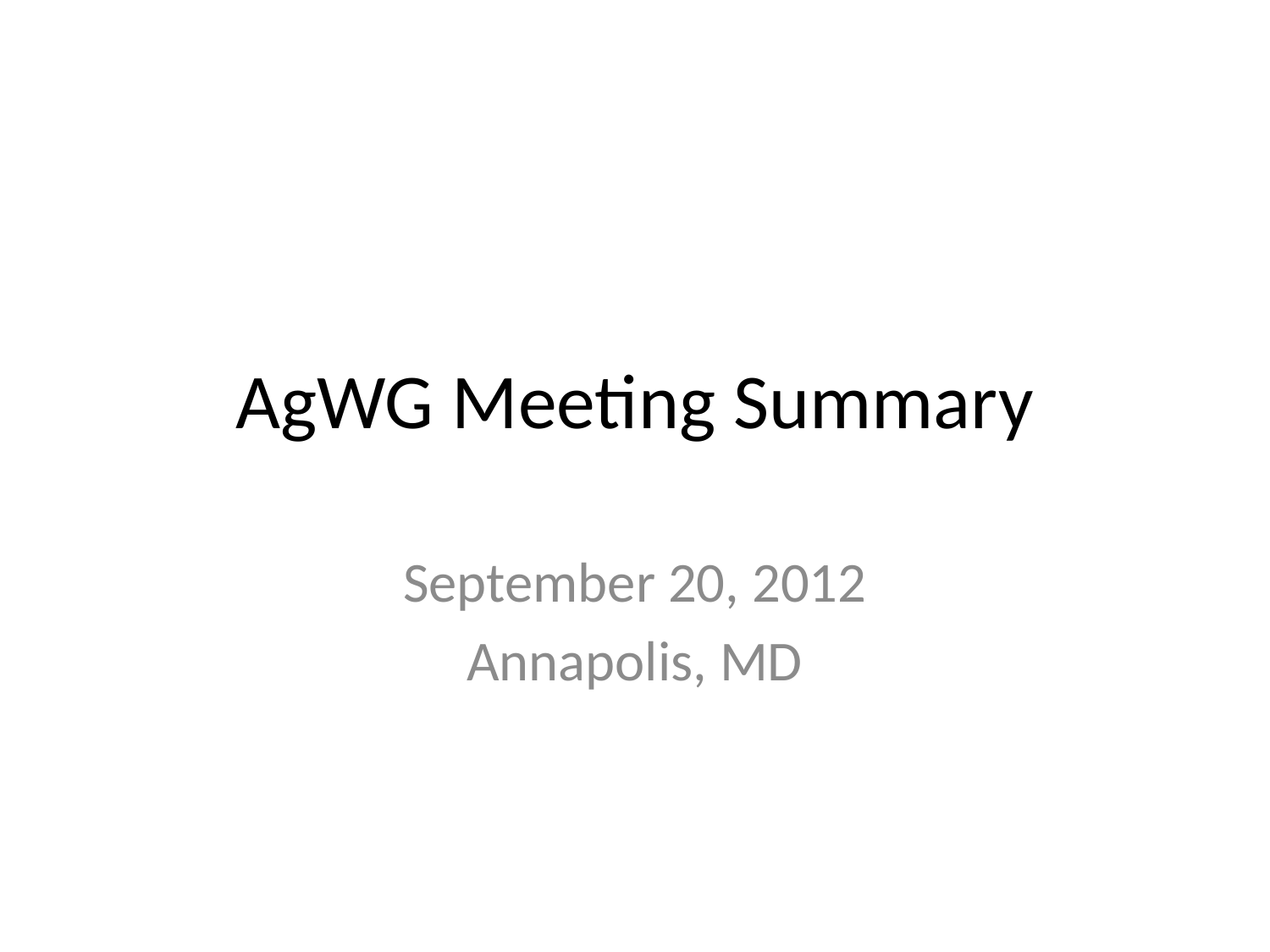

# AgWG Meeting Summary
September 20, 2012
Annapolis, MD